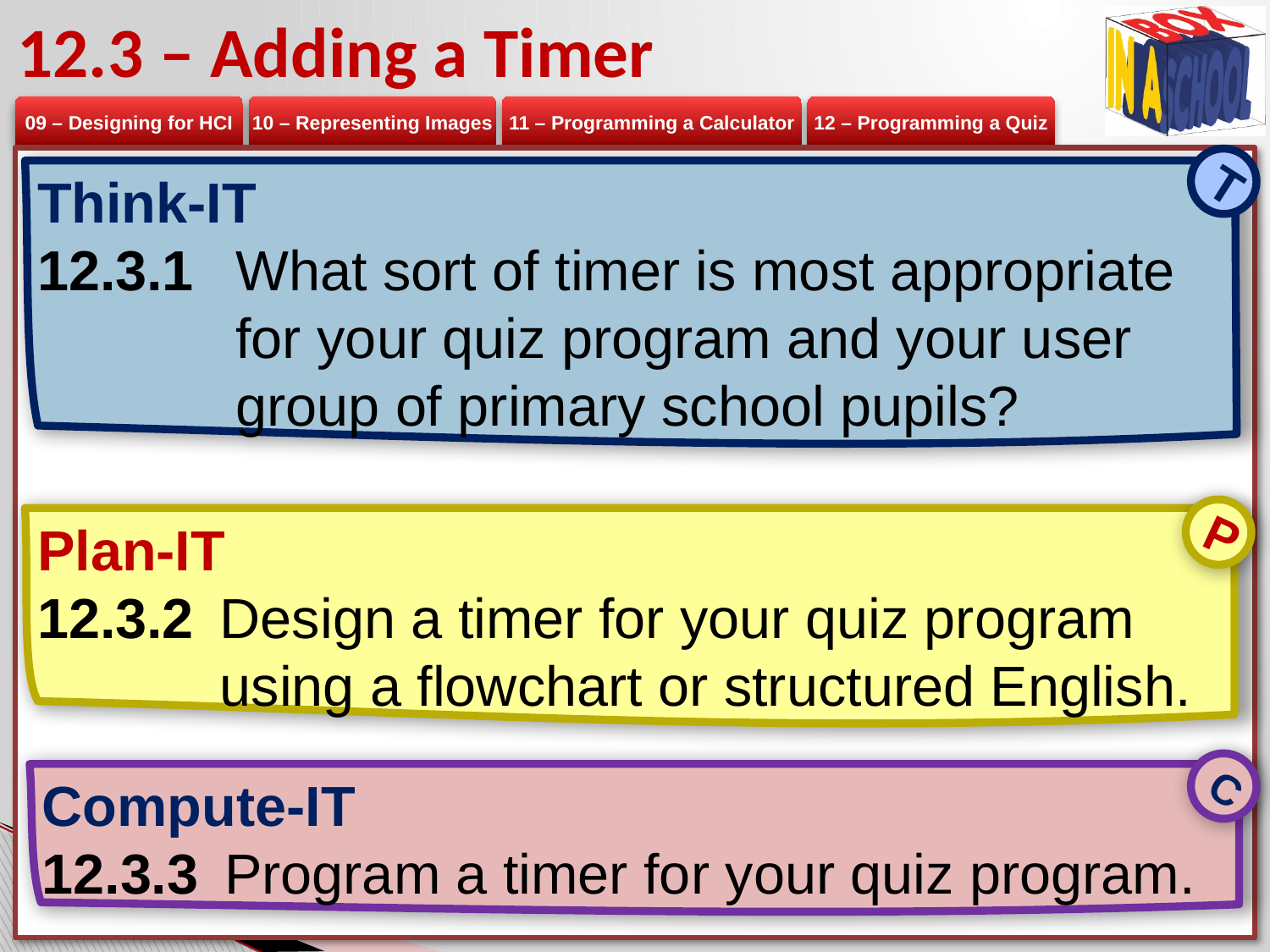

# 12.3 – Adding a Timer
T
Think-IT
12.3.1 	What sort of timer is most appropriate for your quiz program and your user group of primary school pupils?
P
Plan-IT
12.3.2 	Design a timer for your quiz program using a flowchart or structured English.
C
Compute-IT
12.3.3 	Program a timer for your quiz program.